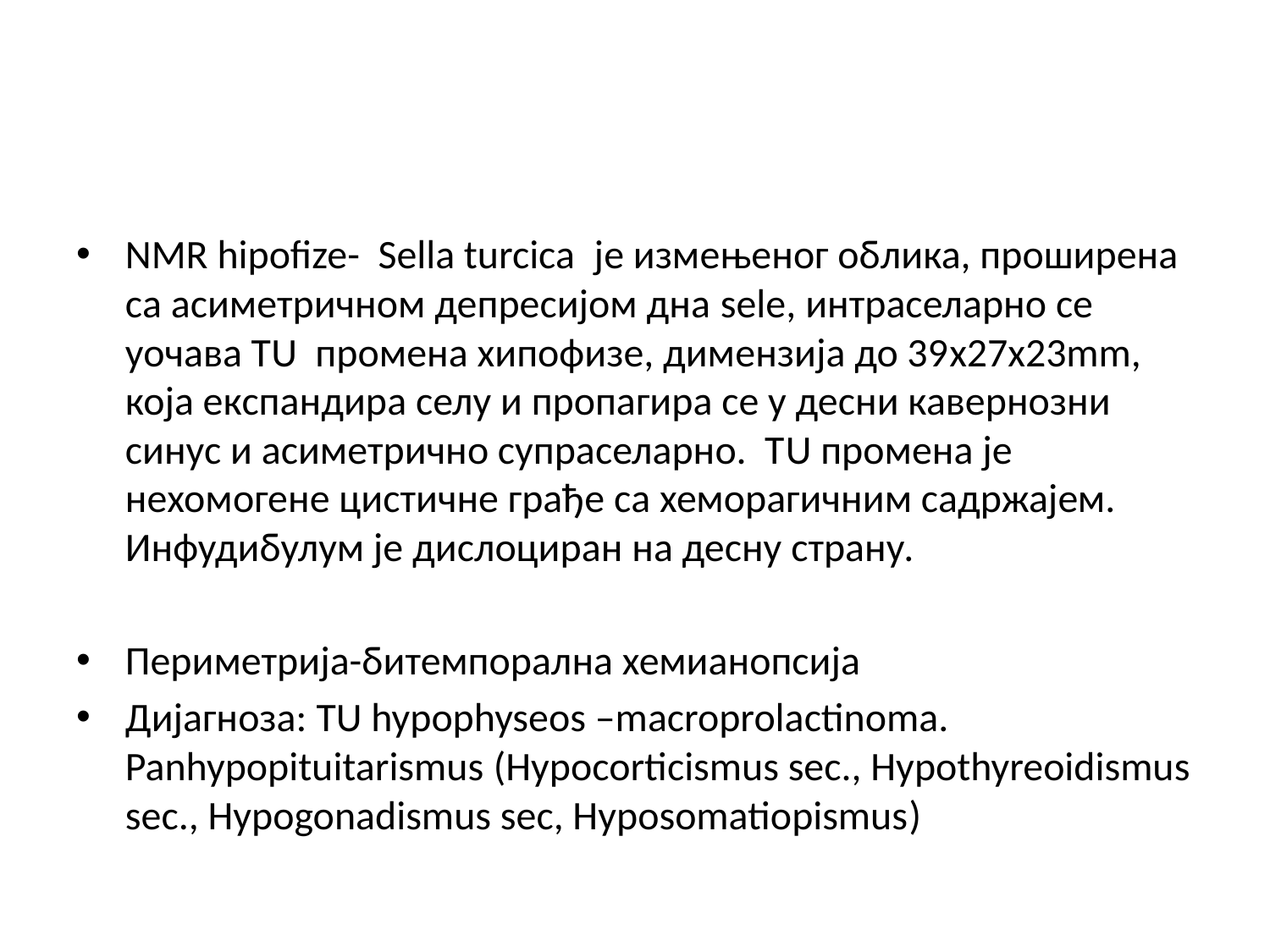

#
NMR hipofize-  Sella turcica  је измењеног облика, проширена са асиметричном депресијом дна sele, интраселарно се уочава ТU  промена хипофизе, димензија до 39x27x23mm, која експандира селу и пропагира се у десни кавернозни синус и асиметрично супраселарно.  ТU промена је нехомогене цистичне грађе са хеморагичним садржајем. Инфудибулум је дислоциран на десну страну.

Периметрија-битемпорална хемианопсија
Дијагноза: TU hypophyseos –macroprolactinoma. Panhypopituitarismus (Hypocorticismus sec., Hypothyreoidismus sec., Hypogonadismus sec, Hyposomatiopismus)